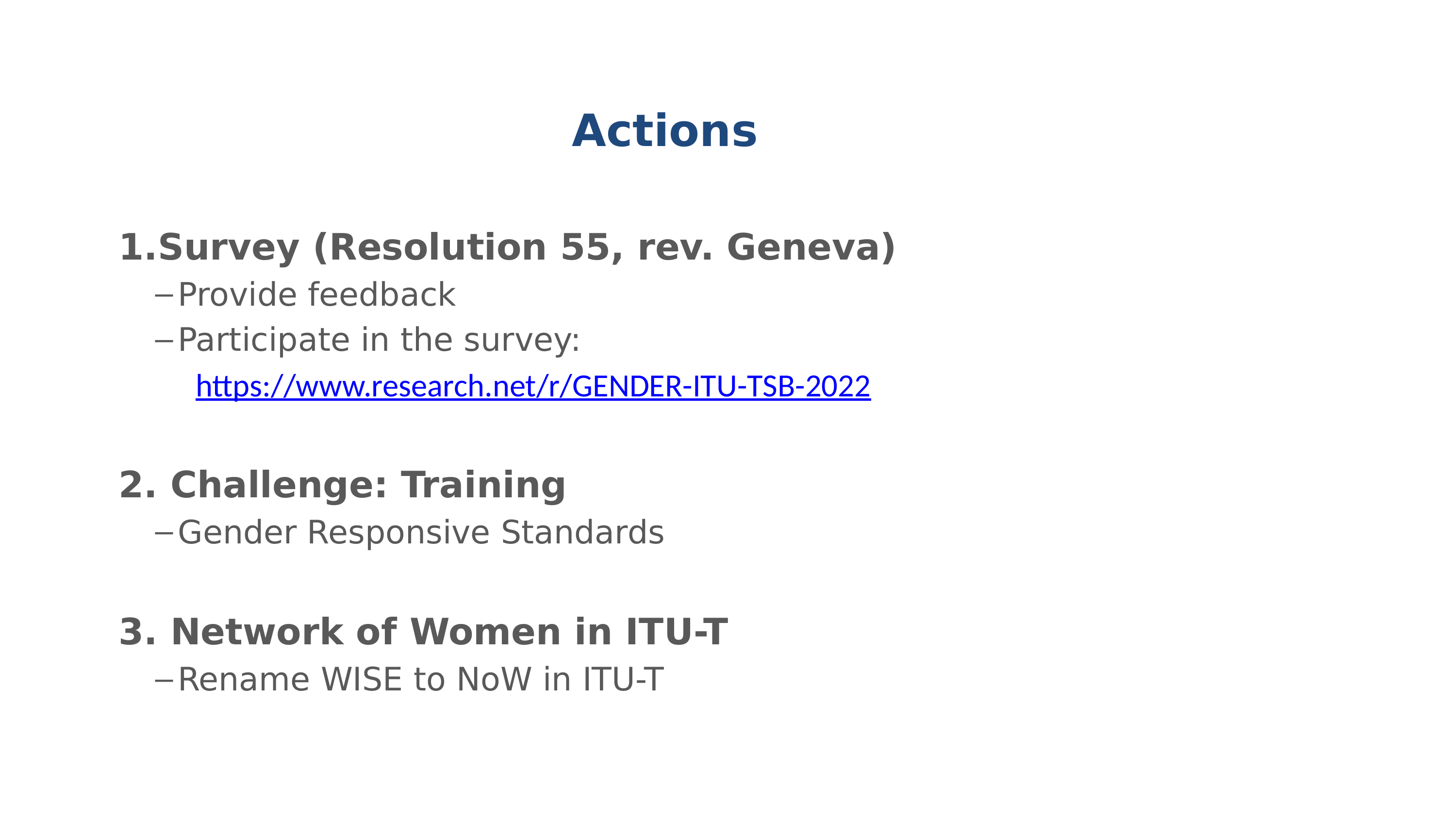

# Actions

Survey (Resolution 55, rev. Geneva)
Provide feedback
Participate in the survey:
 https://www.research.net/r/GENDER-ITU-TSB-2022

2. Challenge: Training
Gender Responsive Standards

3. Network of Women in ITU-T
Rename WISE to NoW in ITU-T